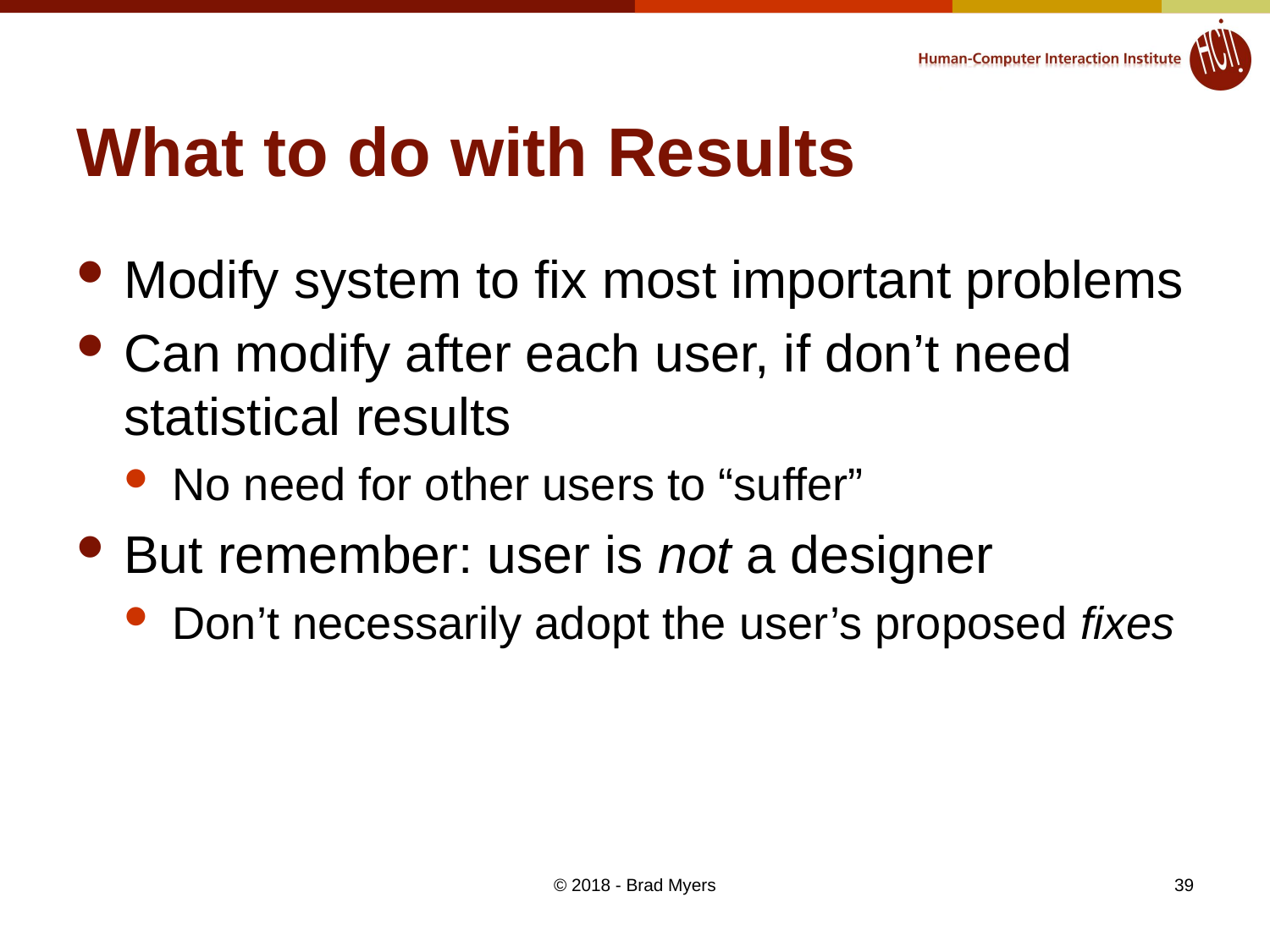

# What to do with Results
Modify system to fix most important problems
Can modify after each user, if don’t need statistical results
No need for other users to “suffer”
But remember: user is not a designer
Don’t necessarily adopt the user’s proposed fixes

© 2018 - Brad Myers
39